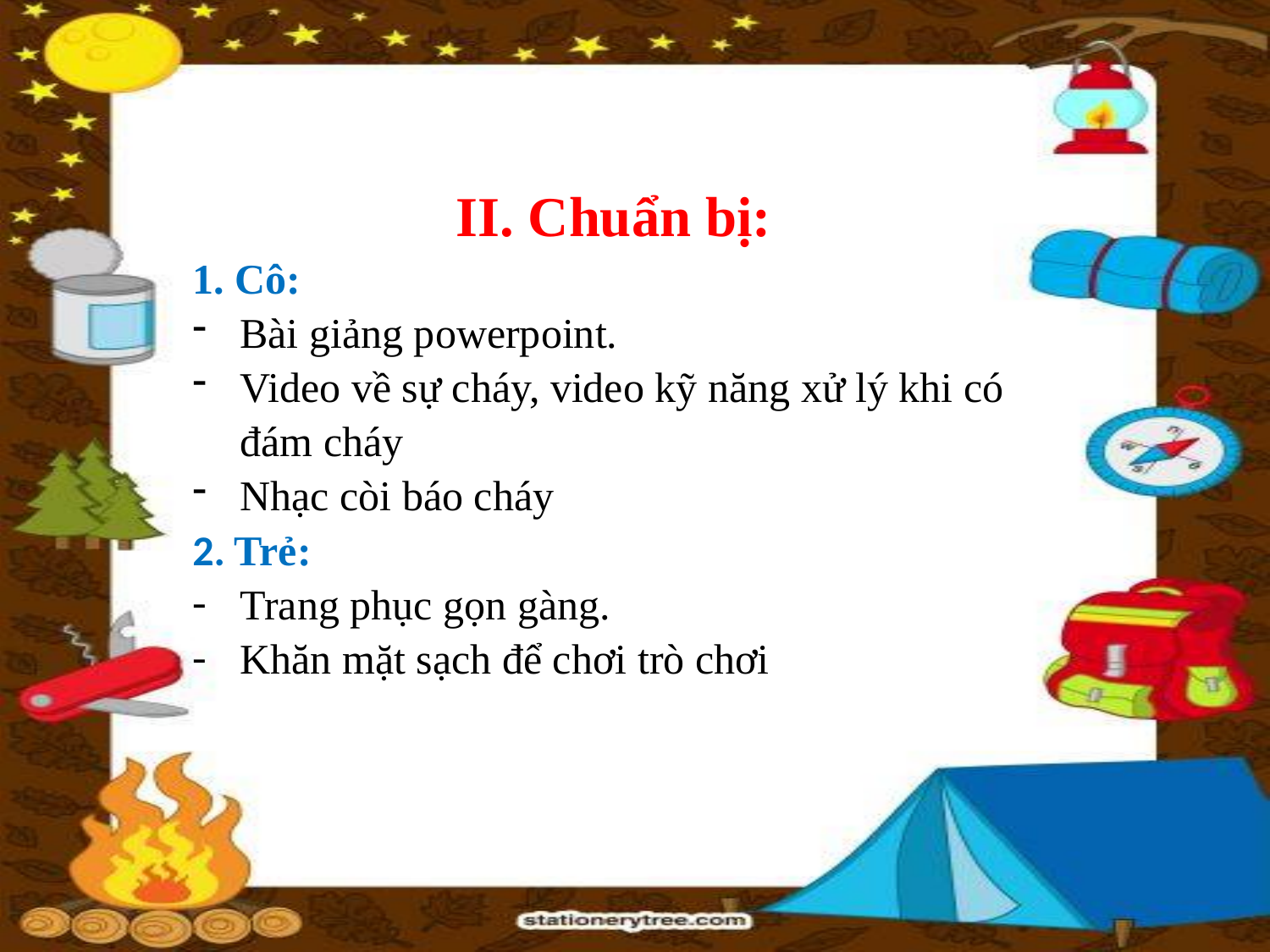

II. Chuẩn bị:
1. Cô:
Bài giảng powerpoint.
Video về sự cháy, video kỹ năng xử lý khi có đám cháy
Nhạc còi báo cháy
2. Trẻ:
Trang phục gọn gàng.
Khăn mặt sạch để chơi trò chơi